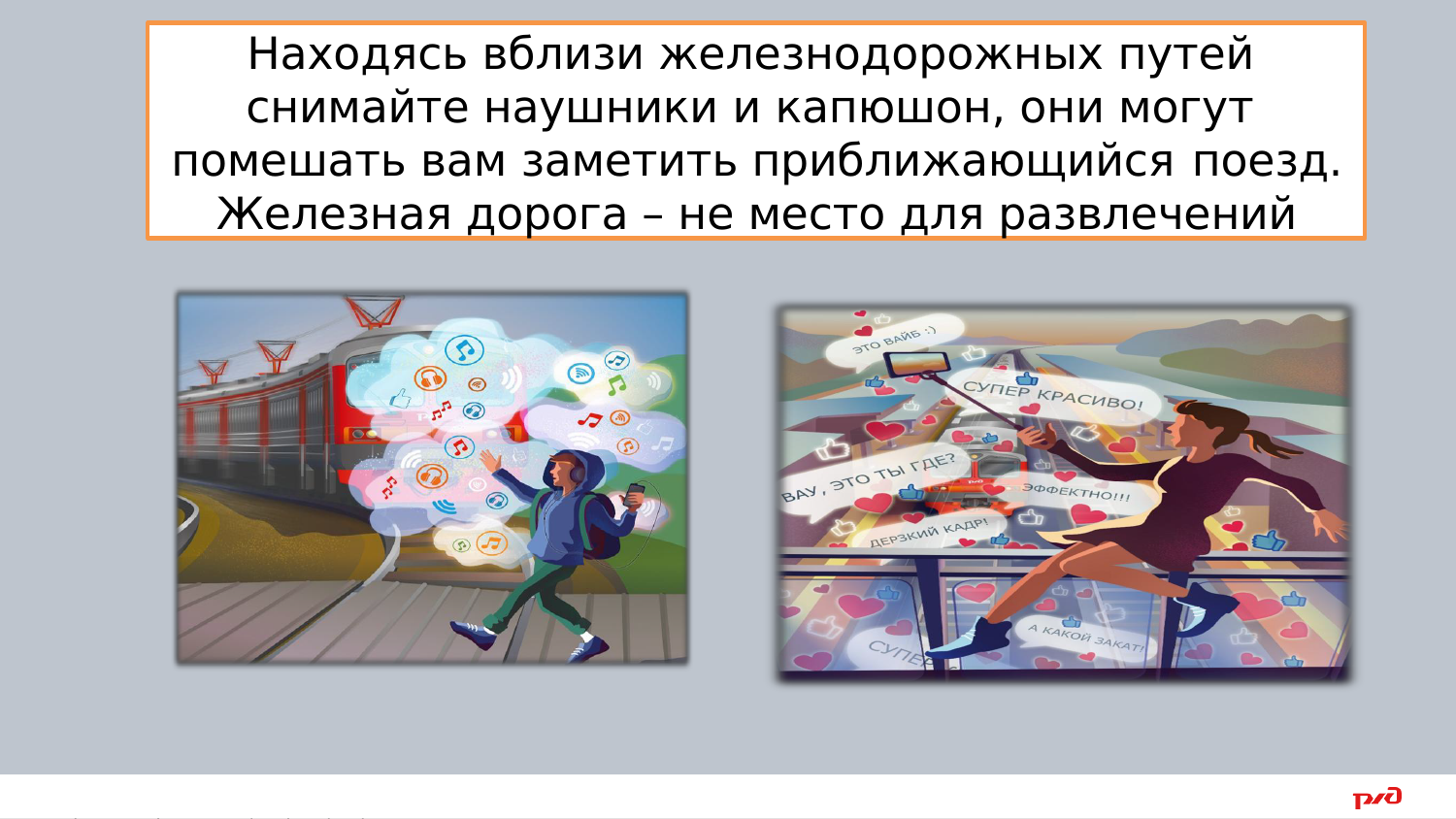

# Находясь вблизи железнодорожных путей  снимайте наушники и капюшон, они могут  помешать вам заметить приближающийся поезд. Железная дорога – не место для развлечений

8 | Тема презентации | XX/ХХ/ХХ